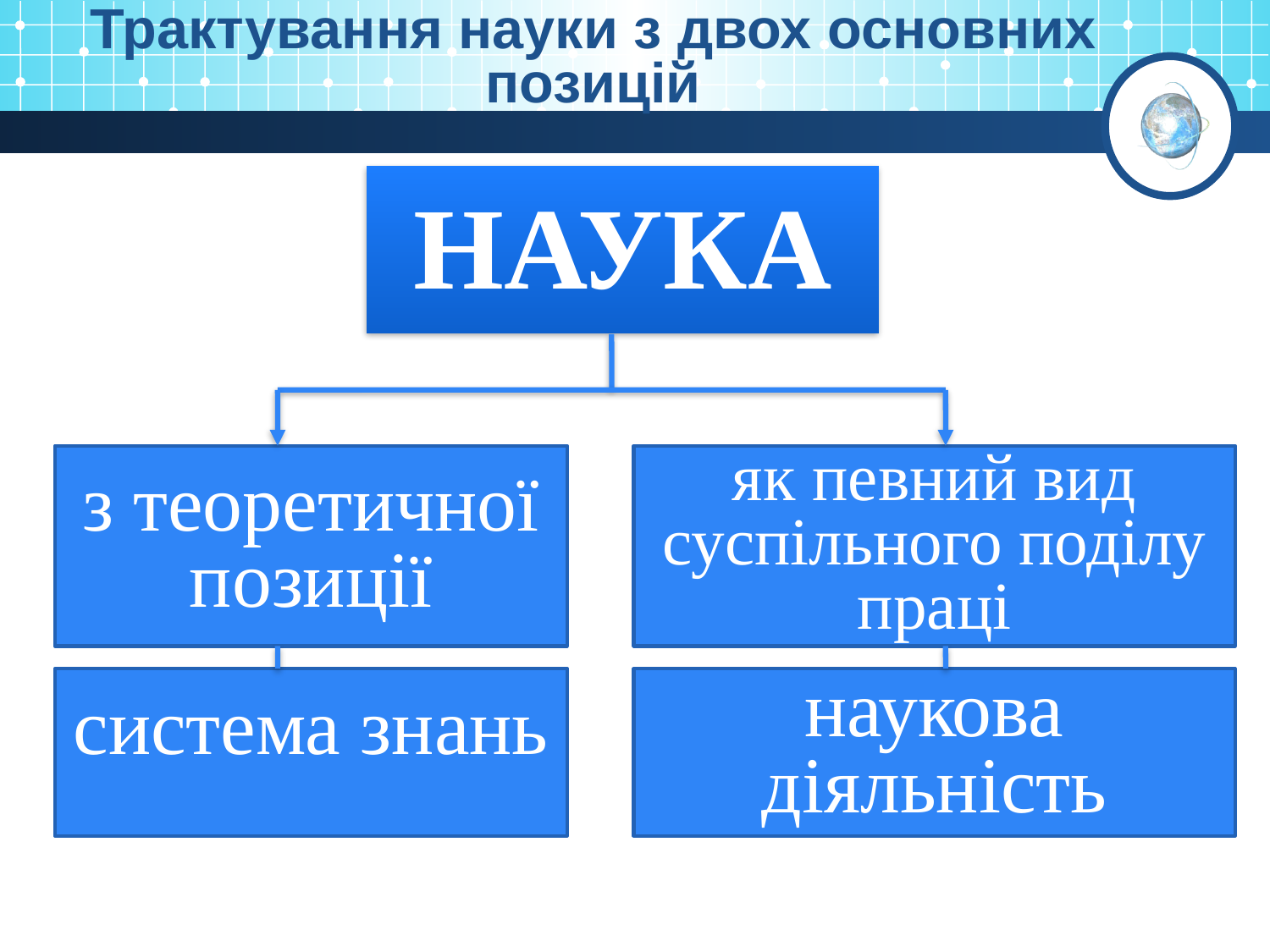

Трактування науки з двох основних позицій

НАУКА

з теоретичної позиції
як певний вид суспільного поділу праці

система знань
наукова діяльність